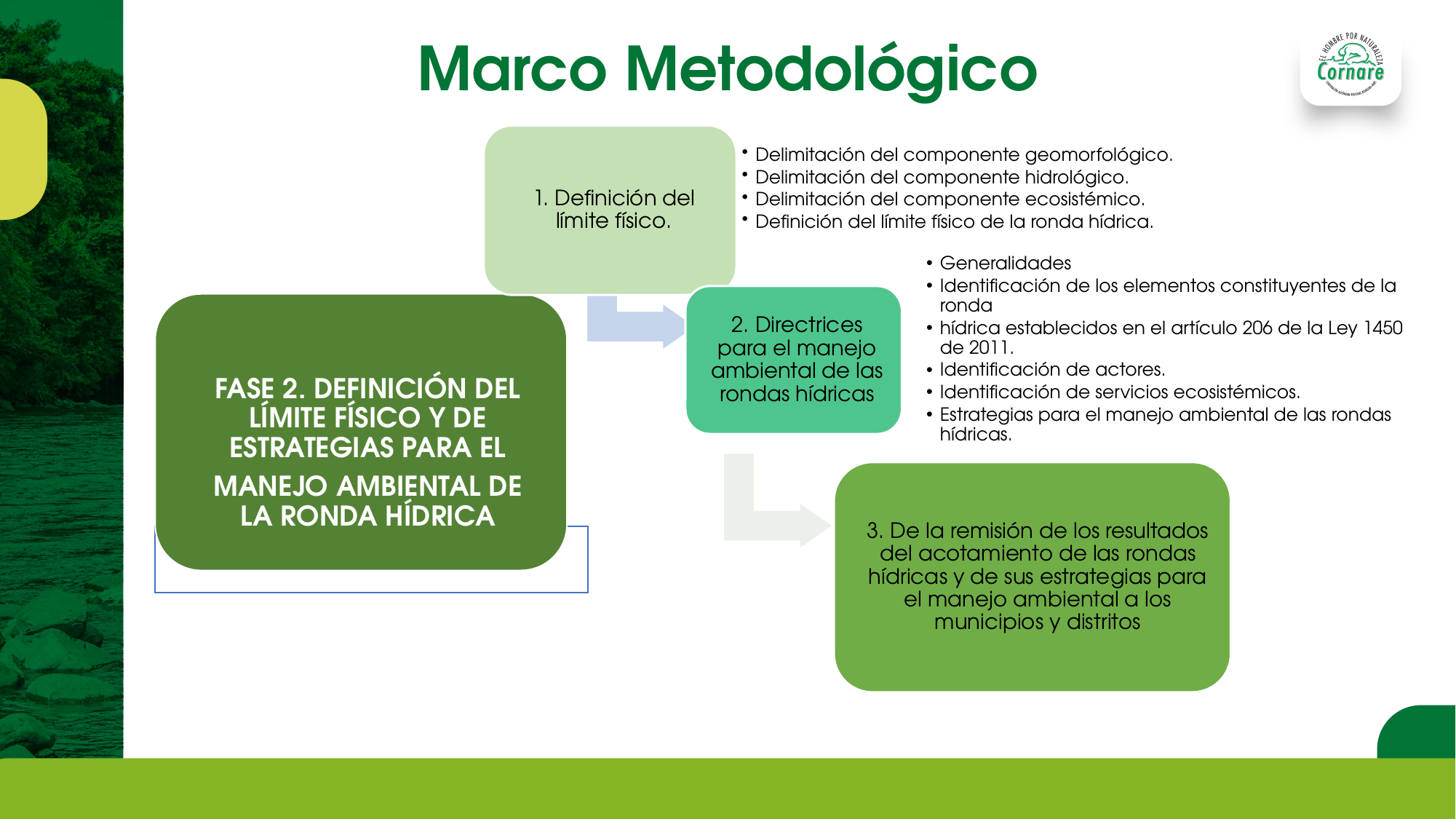

Marco Metodológico
1. Definición del límite físico.
Delimitación del componente geomorfológico.
Delimitación del componente hidrológico.
Delimitación del componente ecosistémico.
Definición del límite físico de la ronda hídrica.

2. Directrices para el manejo ambiental de las rondas hídricas

3. De la remisión de los resultados del acotamiento de las rondas hídricas y de sus estrategias para el manejo ambiental a los municipios y distritos
Generalidades
Identificación de los elementos constituyentes de la ronda
hídrica establecidos en el artículo 206 de la Ley 1450 de 2011.
Identificación de actores.
Identificación de servicios ecosistémicos.
Estrategias para el manejo ambiental de las rondas hídricas.

FASE 2. DEFINICIÓN DEL LÍMITE FÍSICO Y DE ESTRATEGIAS PARA EL
MANEJO AMBIENTAL DE LA RONDA HÍDRICA